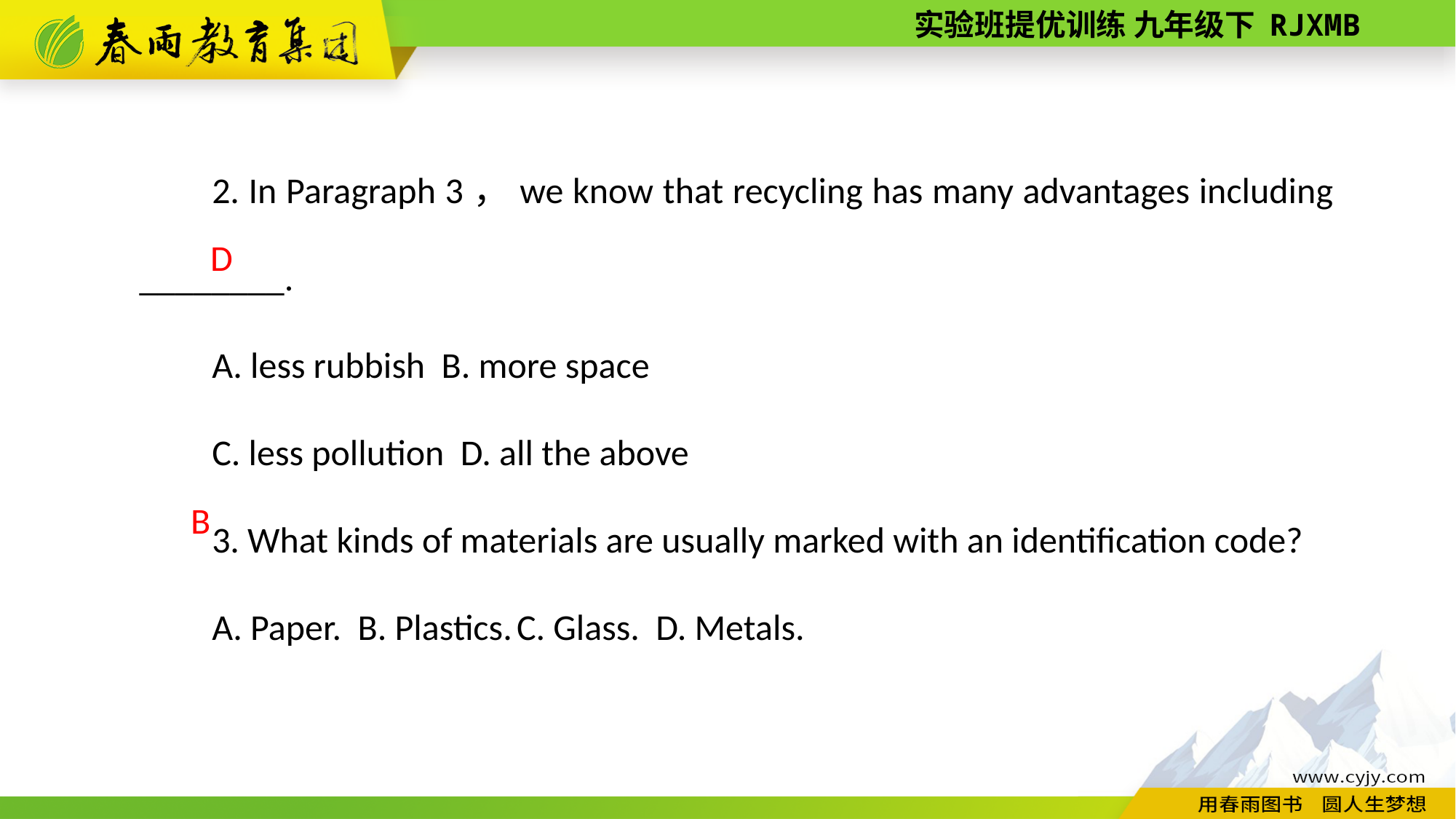

2. In Paragraph 3，we know that recycling has many advantages including ________.
A. less rubbish  B. more space
C. less pollution  D. all the above
3. What kinds of materials are usually marked with an identification code?
A. Paper.  B. Plastics. C. Glass.  D. Metals.
D
 B